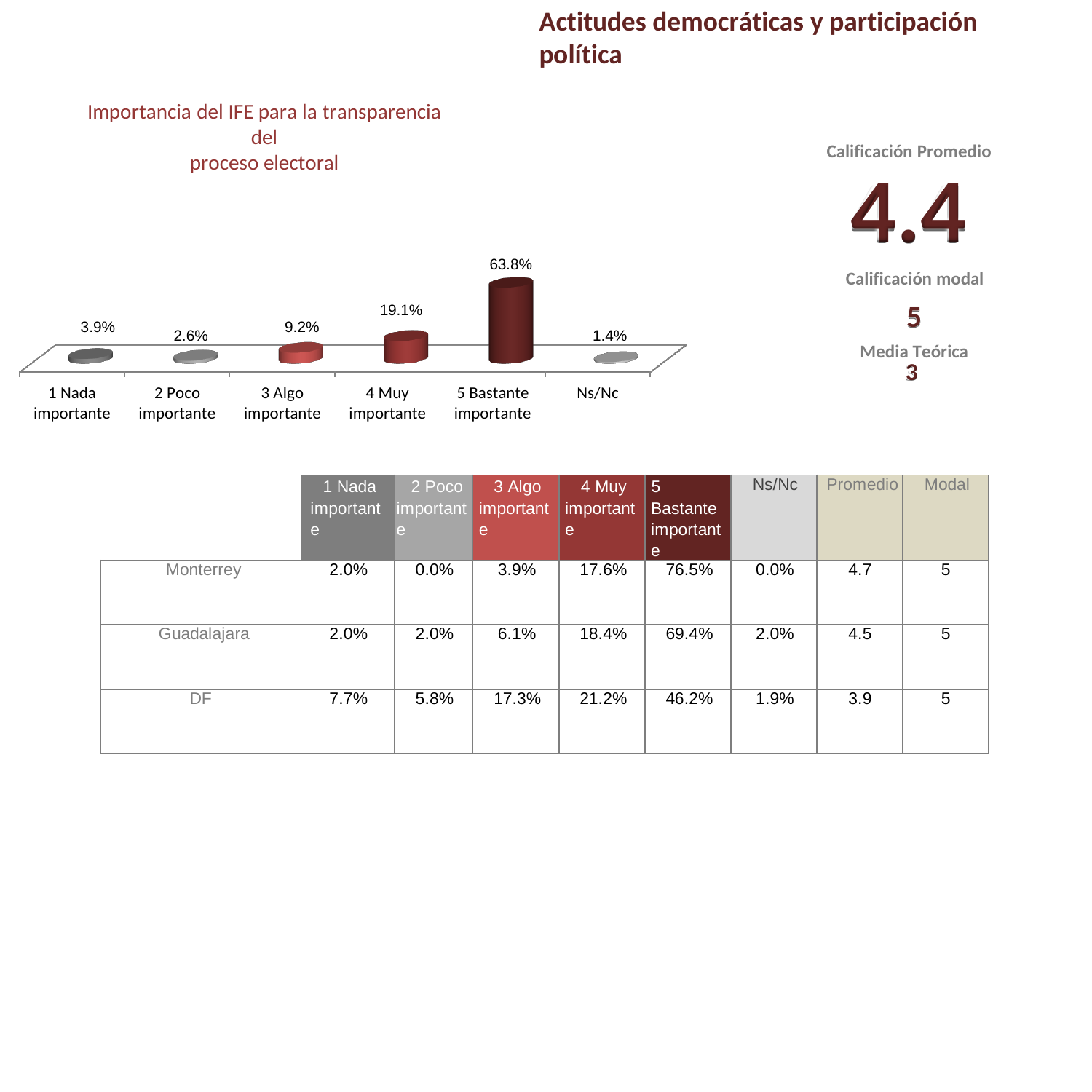

Actitudes democráticas y participación política
Importancia del IFE para la transparencia del
proceso electoral

Calificación Promedio
4.4
Calificación modal

63.8%

5
Media Teórica
3
19.1%
9.2%
3.9%
1.4%
2.6%

Ns/Nc
1 Nada
importante
2 Poco
importante
3 Algo
importante
4 Muy
importante
5 Bastante
importante
|  | 1 Nada importante | 2 Poco importante | 3 Algo importante | 4 Muy importante | 5 Bastante importante | Ns/Nc | Promedio | Modal |
| --- | --- | --- | --- | --- | --- | --- | --- | --- |
| Monterrey | 2.0% | 0.0% | 3.9% | 17.6% | 76.5% | 0.0% | 4.7 | 5 |
| Guadalajara | 2.0% | 2.0% | 6.1% | 18.4% | 69.4% | 2.0% | 4.5 | 5 |
| DF | 7.7% | 5.8% | 17.3% | 21.2% | 46.2% | 1.9% | 3.9 | 5 |